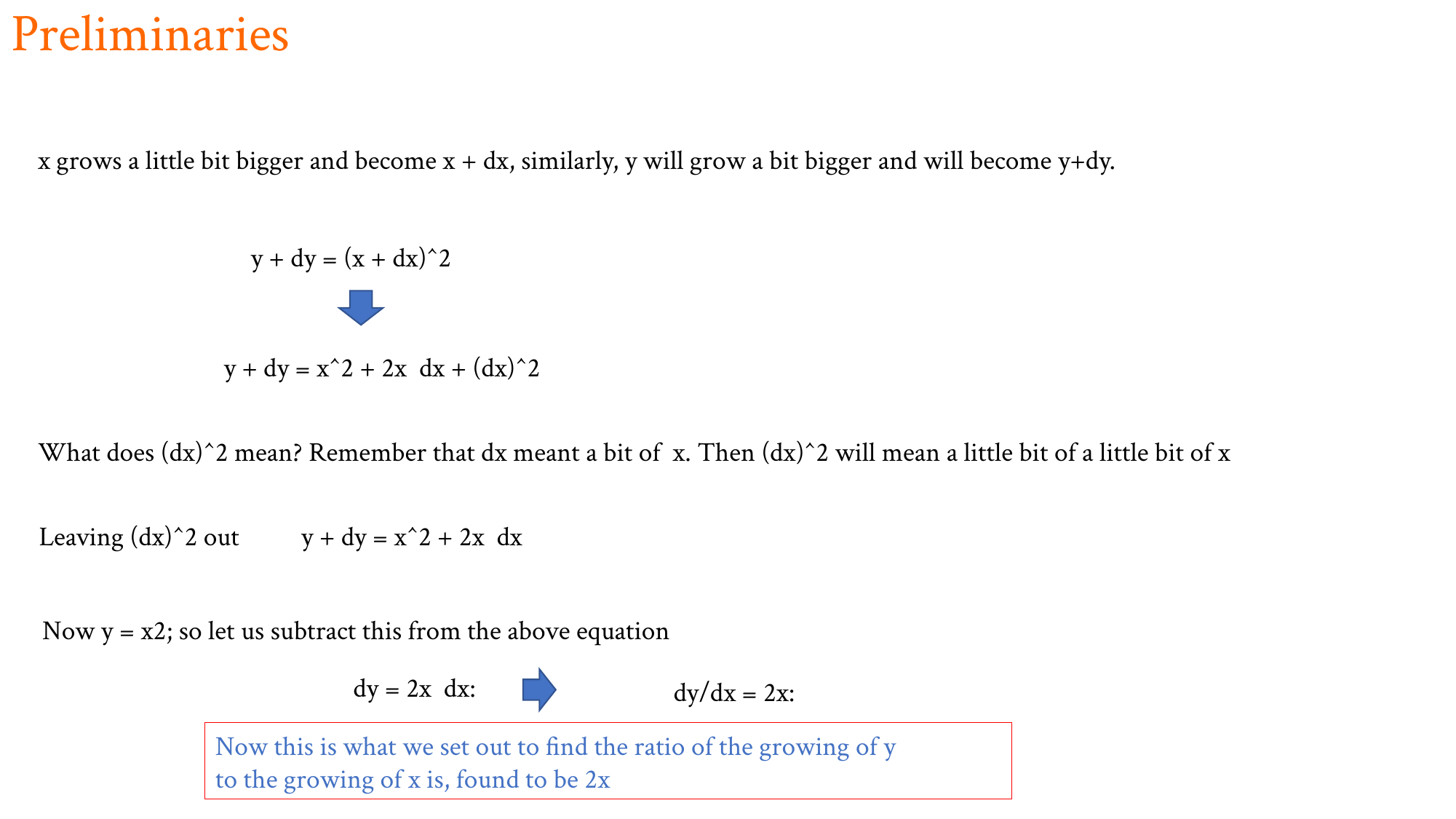

Preliminaries
x grows a little bit bigger and become x + dx, similarly, y will grow a bit bigger and will become y+dy.

y + dy = (x + dx)^2

y + dy = x^2 + 2x  dx + (dx)^2
What does (dx)^2 mean? Remember that dx meant a bit of  x. Then (dx)^2 will mean a little bit of a little bit of x
Leaving (dx)^2 out
y + dy = x^2 + 2x  dx
Now y = x2; so let us subtract this from the above equation
dy = 2x  dx:

dy/dx = 2x:
Now this is what we set out to find the ratio of the growing of y
to the growing of x is, found to be 2x